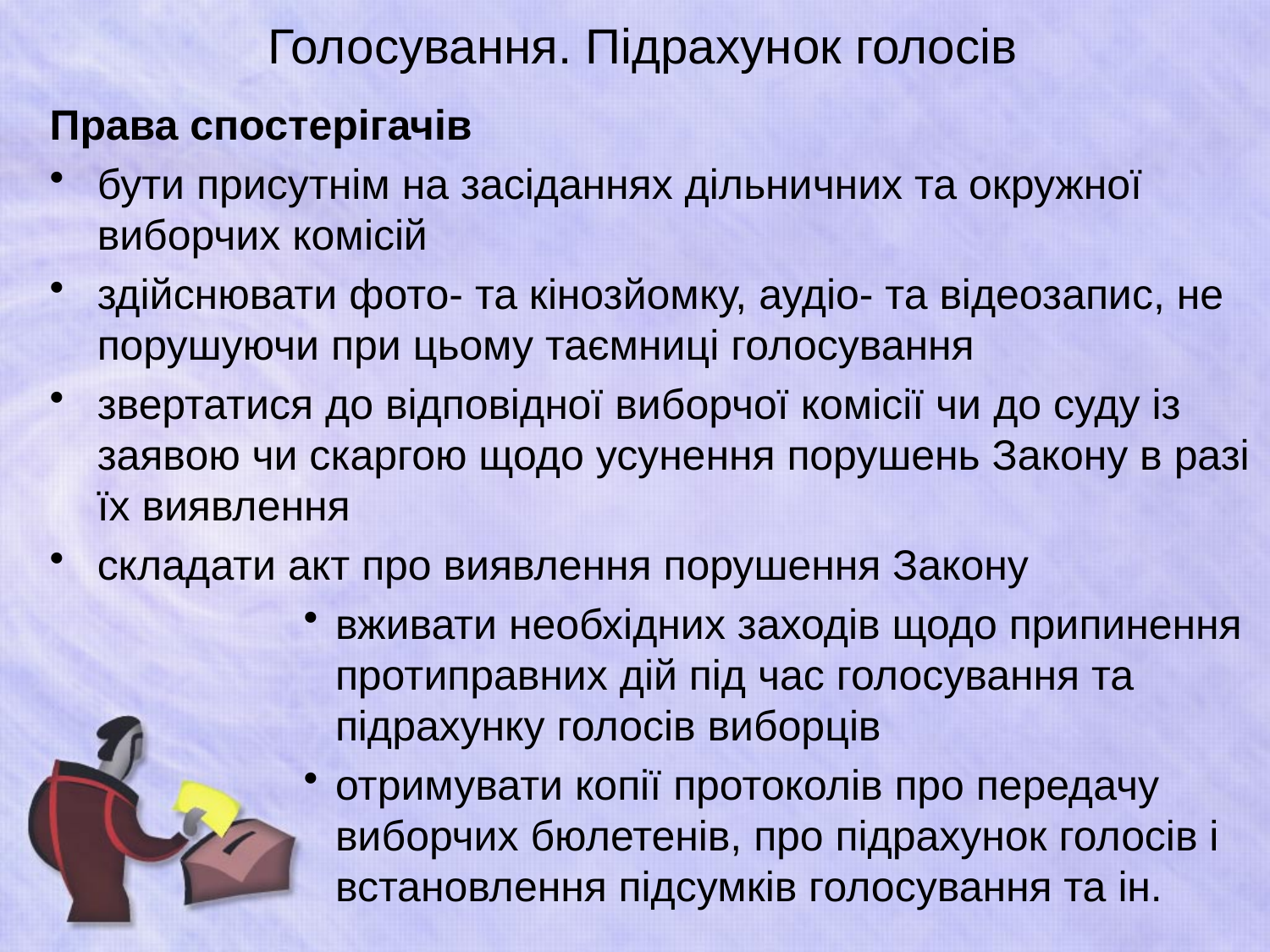

# Голосування. Підрахунок голосів
Права спостерігачів
бути присутнім на засіданнях дільничних та окружної виборчих комісій
здійснювати фото- та кінозйомку, аудіо- та відеозапис, не порушуючи при цьому таємниці голосування
звертатися до відповідної виборчої комісії чи до суду із заявою чи скаргою щодо усунення порушень Закону в разі їх виявлення
складати акт про виявлення порушення Закону
вживати необхідних заходів щодо припинення протиправних дій під час голосування та підрахунку голосів виборців
отримувати копії протоколів про передачу виборчих бюлетенів, про підрахунок голосів і встановлення підсумків голосування та ін.